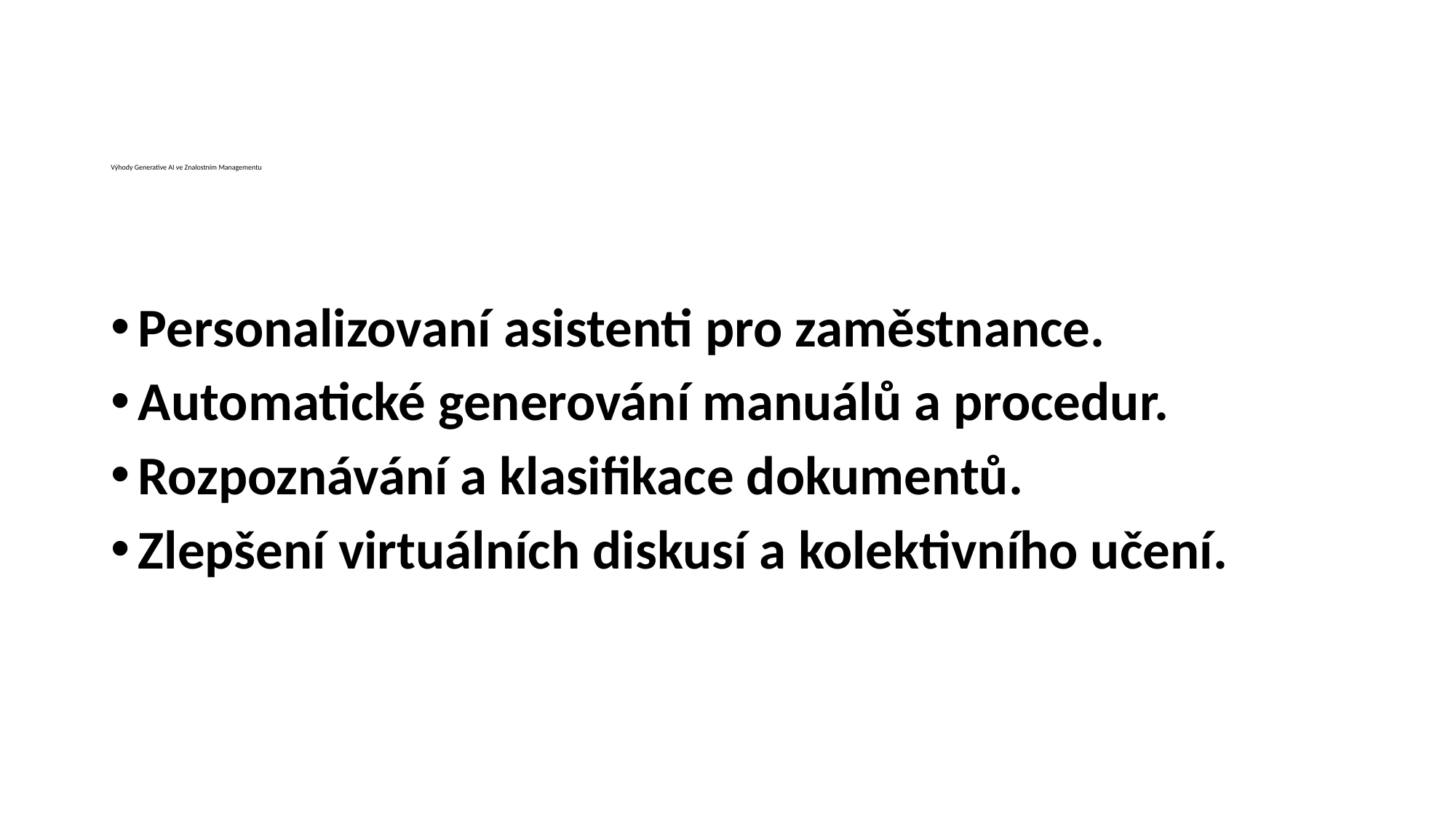

# Výhody Generative AI ve Znalostním Managementu
Personalizovaní asistenti pro zaměstnance.
Automatické generování manuálů a procedur.
Rozpoznávání a klasifikace dokumentů.
Zlepšení virtuálních diskusí a kolektivního učení.